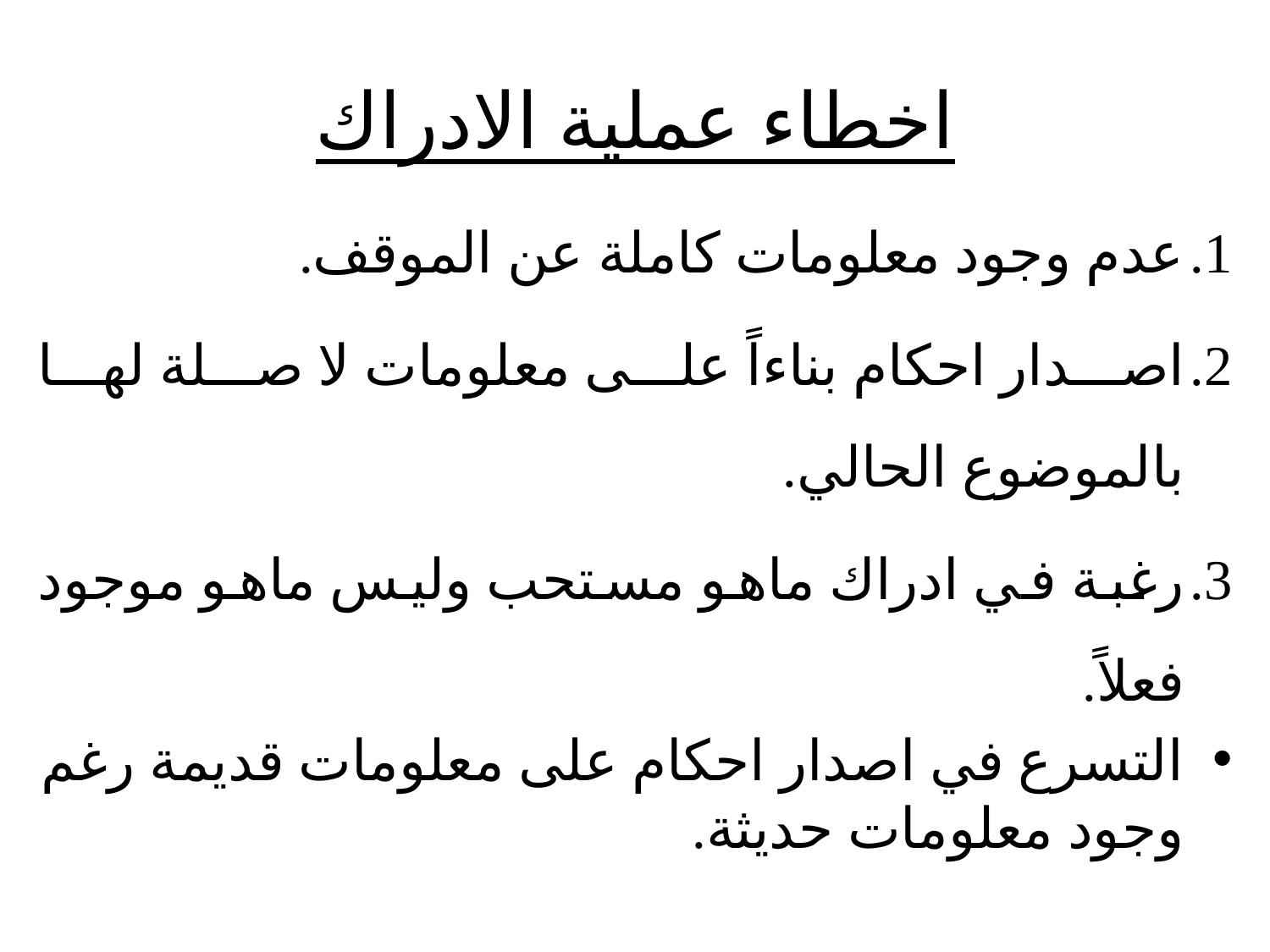

# اخطاء عملية الادراك
عدم وجود معلومات كاملة عن الموقف.
اصدار احكام بناءاً على معلومات لا صلة لها بالموضوع الحالي.
رغبة في ادراك ماهو مستحب وليس ماهو موجود فعلاً.
التسرع في اصدار احكام على معلومات قديمة رغم وجود معلومات حديثة.